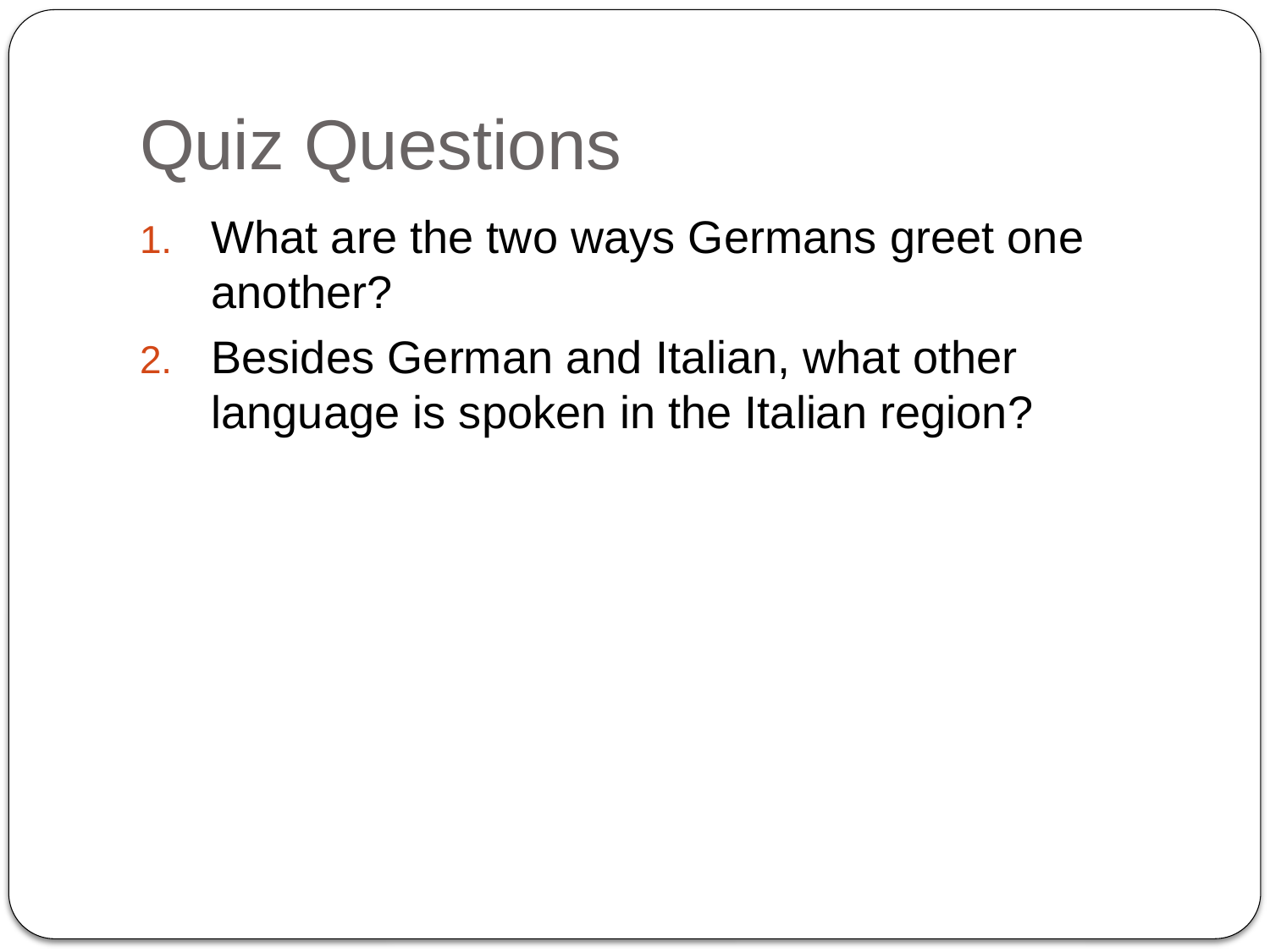

# Quiz Questions
What are the two ways Germans greet one another?
Besides German and Italian, what other language is spoken in the Italian region?